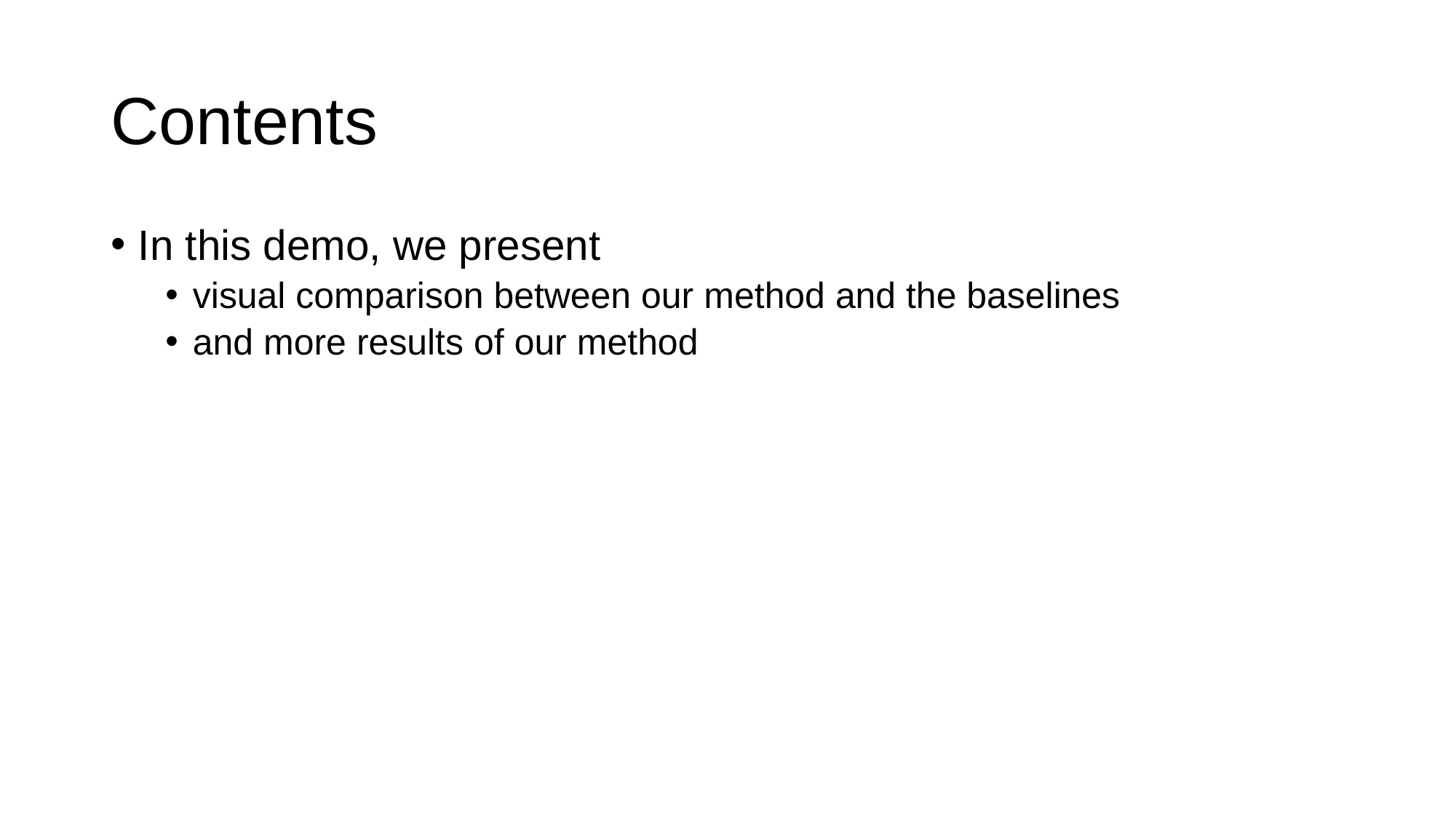

# Contents
In this demo, we present
visual comparison between our method and the baselines
and more results of our method